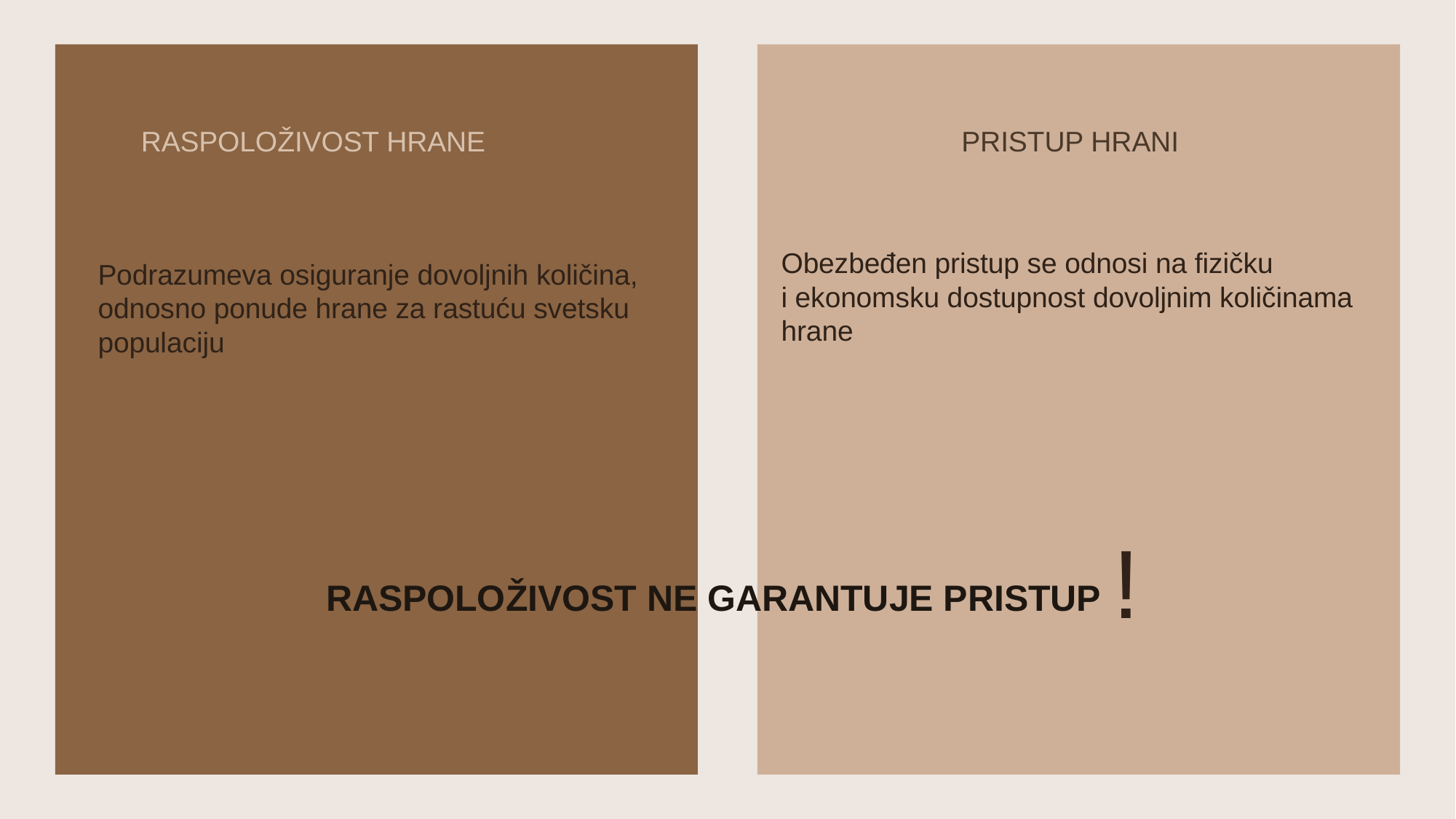

RASPOLOŽIVOST HRANE
PRISTUP HRANI
Obezbeđen pristup se odnosi na fizičku
i ekonomsku dostupnost dovoljnim količinama
hrane
Podrazumeva osiguranje dovoljnih količina,
odnosno ponude hrane za rastuću svetsku
populaciju
!
RASPOLOŽIVOST NE GARANTUJE PRISTUP